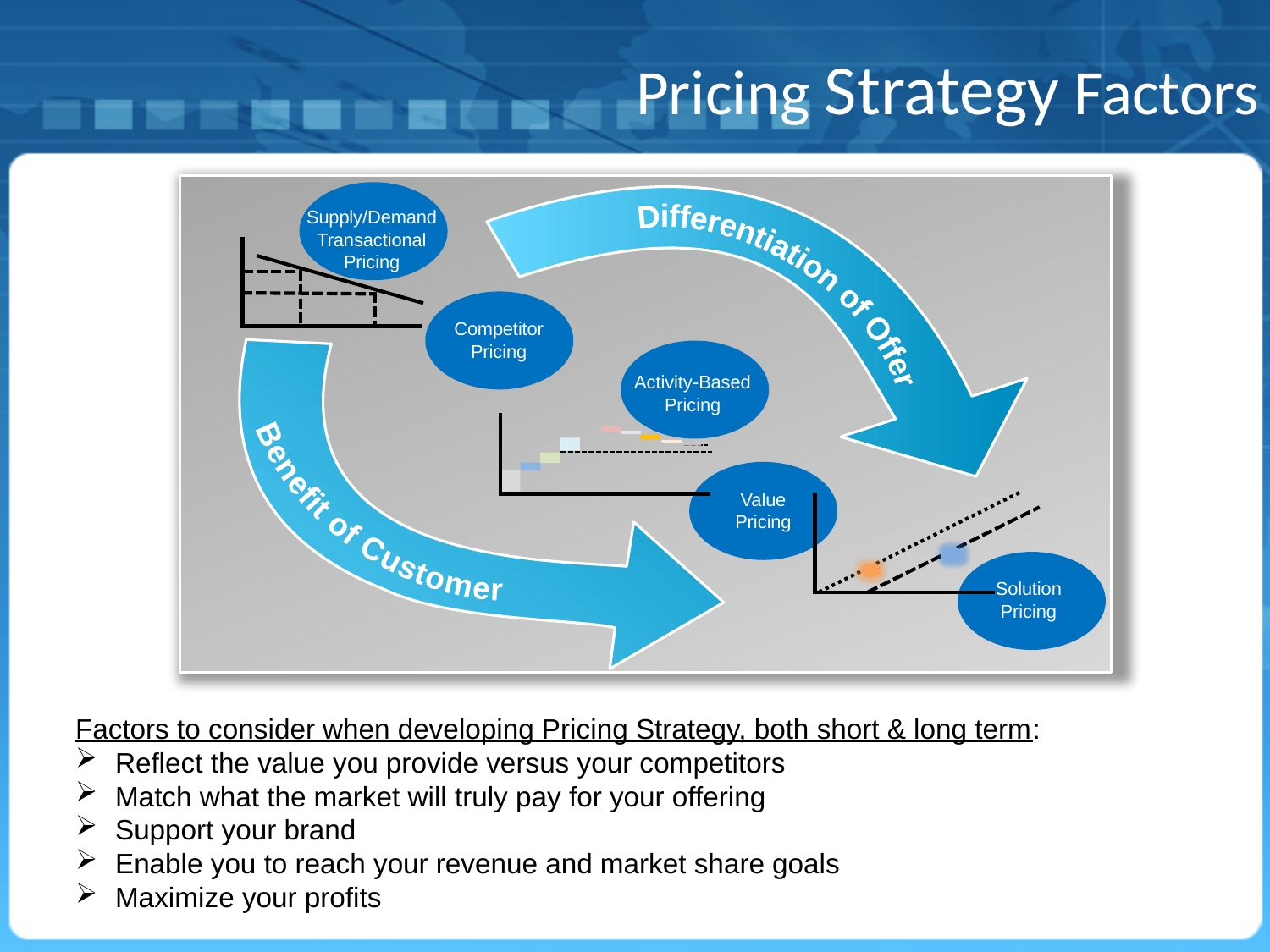

Pricing Strategy Factors

Benefit of Customer
Supply/Demand Transactional Pricing
Differentiation of Offer
Competitor Pricing
Activity-Based Pricing
Value Pricing
Solution Pricing

Factors to consider when developing Pricing Strategy, both short & long term:
Reflect the value you provide versus your competitors
Match what the market will truly pay for your offering
Support your brand
Enable you to reach your revenue and market share goals
Maximize your profits